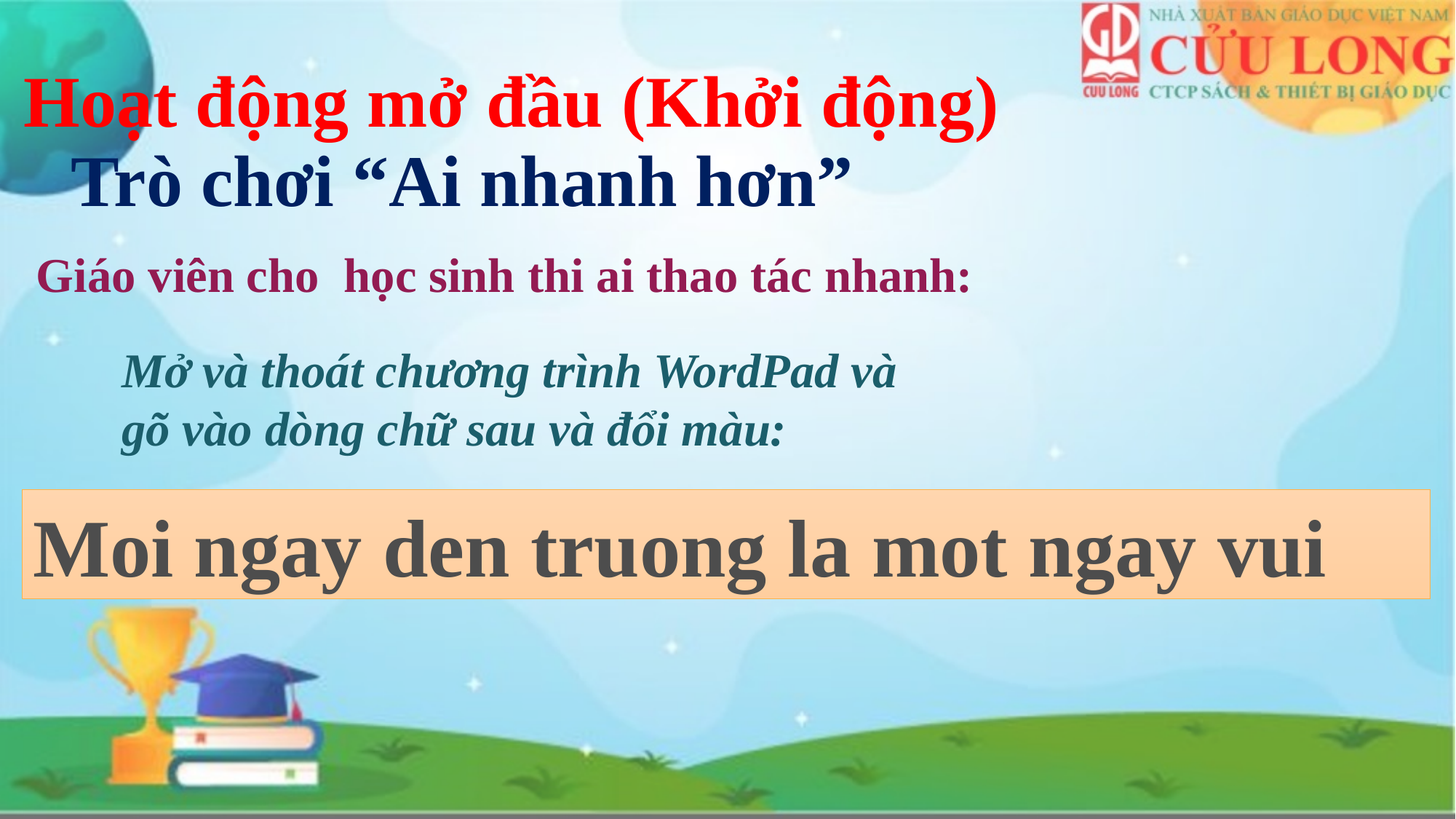

# Hoạt động mở đầu (Khởi động)
Trò chơi “Ai nhanh hơn”
Giáo viên cho  học sinh thi ai thao tác nhanh:
Mở và thoát chương trình WordPad và gõ vào dòng chữ sau và đổi màu:
Moi ngay den truong la mot ngay vui